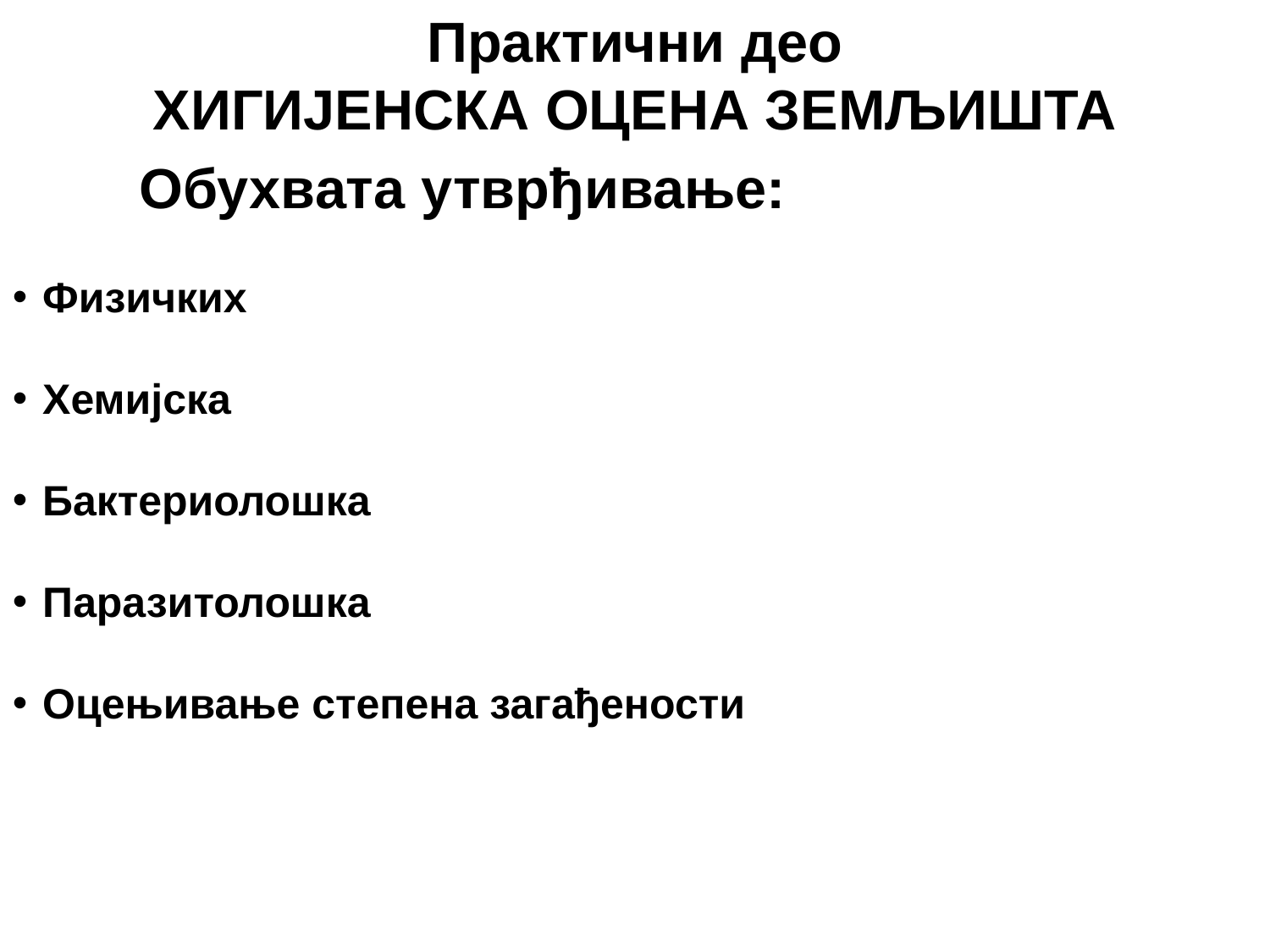

Практични део
ХИГИЈЕНСКА ОЦЕНА ЗЕМЉИШТА
	Обухвата утврђивање:

Физичких

Хемијска

Бактериолошка

Паразитолошка

Оцењивање степена загађености